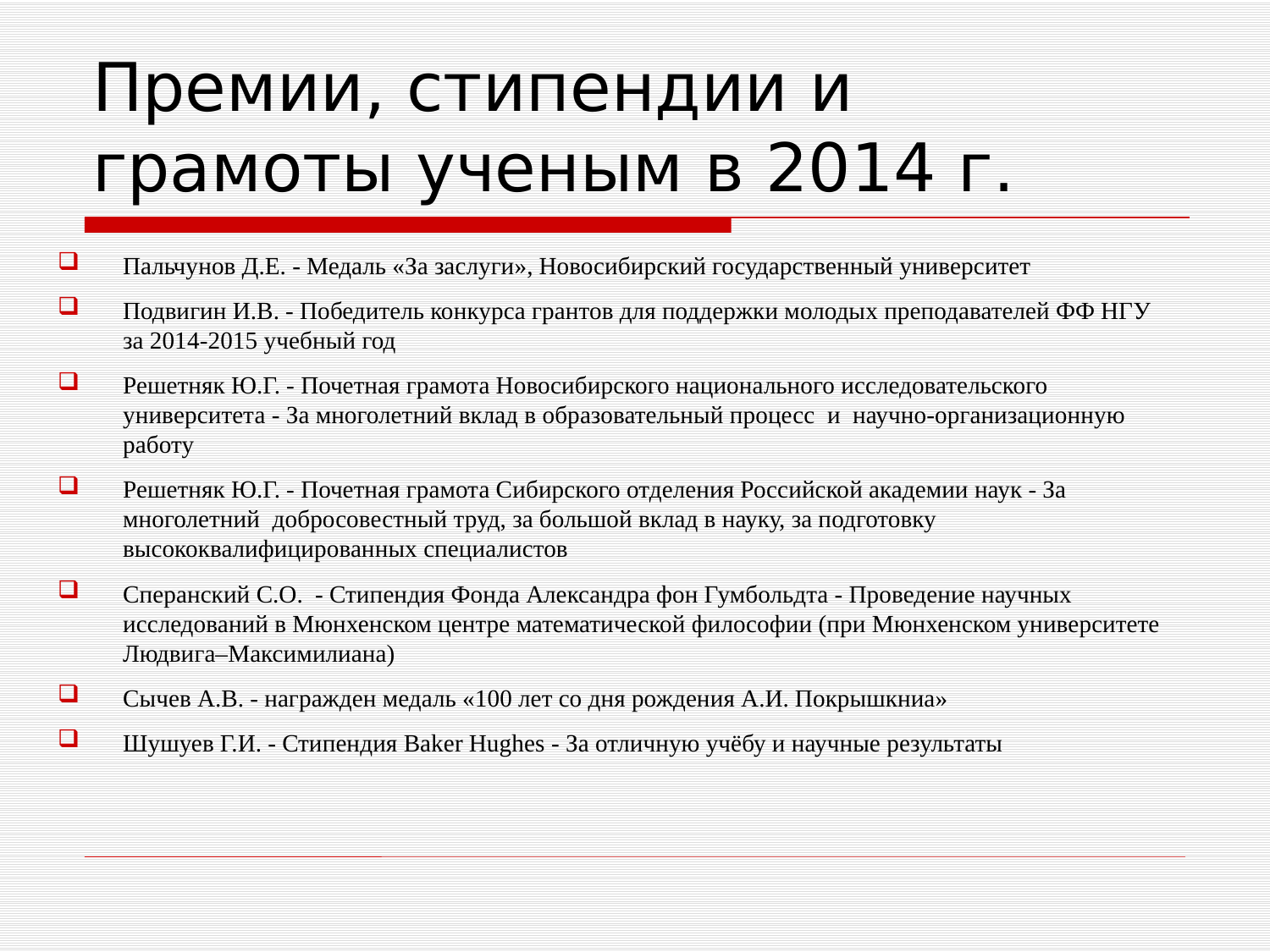

# Премии, стипендии и грамоты ученым в 2014 г.
Пальчунов Д.Е. - Медаль «За заслуги», Новосибирский государственный университет
Подвигин И.В. - Победитель конкурса грантов для поддержки молодых преподавателей ФФ НГУ за 2014-2015 учебный год
Решетняк Ю.Г. - Почетная грамота Новосибирского национального исследовательского университета - За многолетний вклад в образовательный процесс  и  научно-организационную работу
Решетняк Ю.Г. - Почетная грамота Сибирского отделения Российской академии наук - За многолетний  добросовестный труд, за большой вклад в науку, за подготовку высококвалифицированных специалистов
Сперанский С.О.  - Стипендия Фонда Александра фон Гумбольдта - Проведение научных исследований в Мюнхенском центре математической философии (при Мюнхенском университете Людвига–Максимилиана)
Сычев А.В. - награжден медаль «100 лет со дня рождения А.И. Покрышкниа»
Шушуев Г.И. - Стипендия Baker Hughes - За отличную учёбу и научные результаты